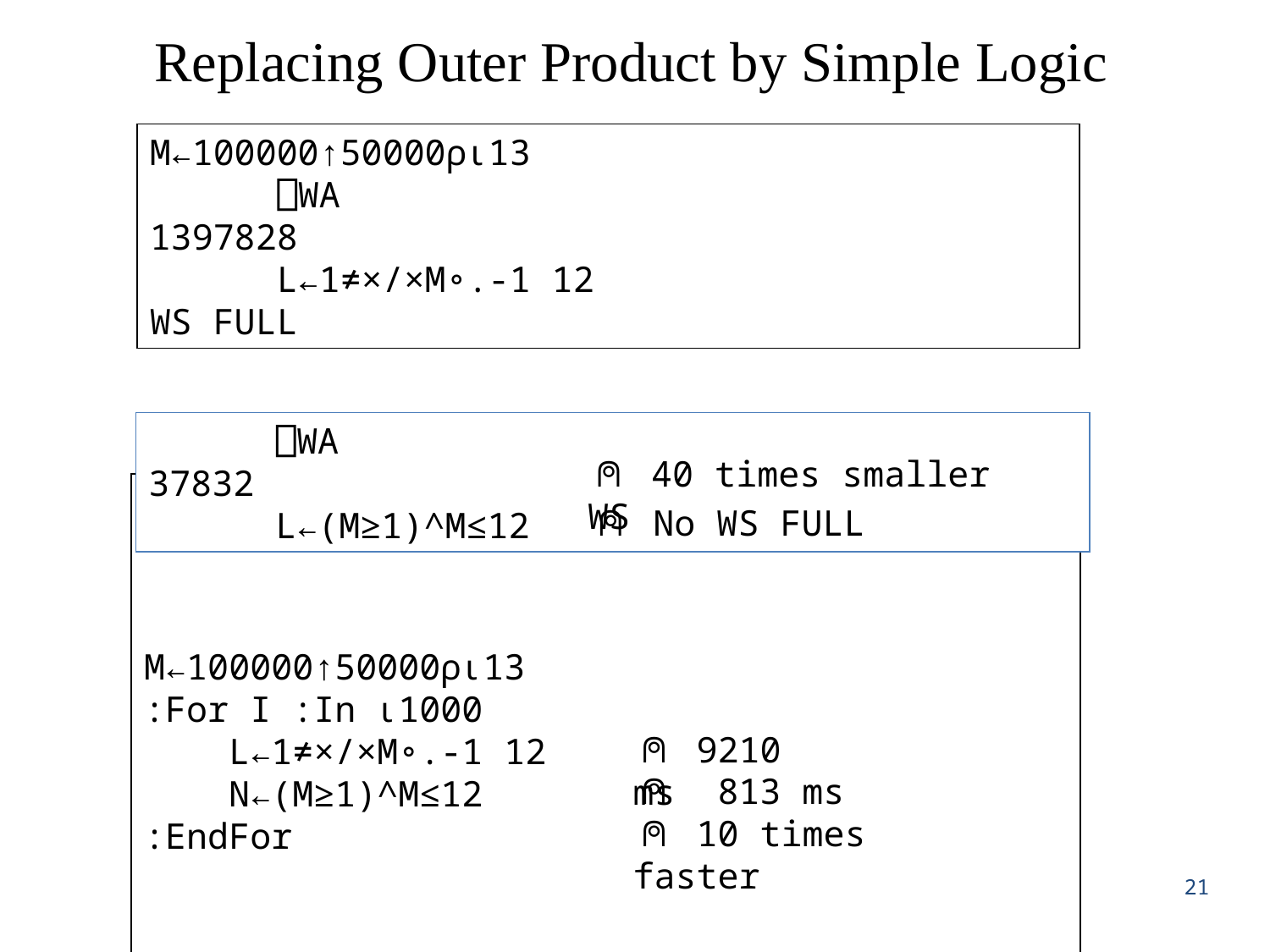

# Replacing Outer Product by Simple Logic
M←100000↑50000⍴⍳13
      ⎕WA
1397828
      L←1≠×/×M∘.-1 12
WS FULL
      ⎕WA
37832
      L←(M≥1)^M≤12
⍝ 40 times smaller WS
⍝ No WS FULL
M←100000↑50000⍴⍳13
:For I :In ⍳1000
    L←1≠×/×M∘.-1 12
    N←(M≥1)^M≤12
:EndFor
⍝ 9210 ms
⍝  813 ms
⍝ 10 times faster
21